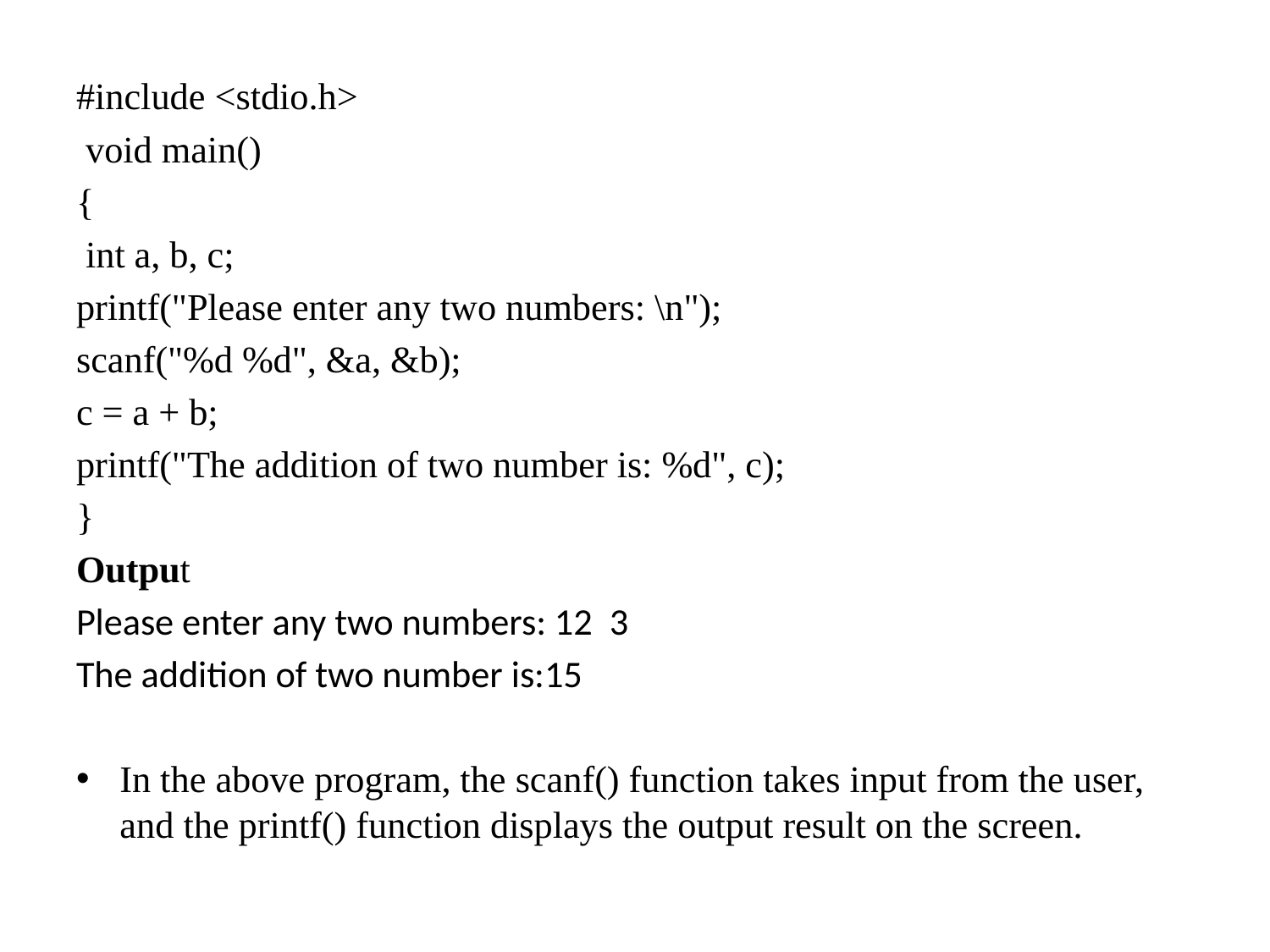

#include <stdio.h>
 void main()
{
 int a, b, c;
printf("Please enter any two numbers: \n");
scanf("%d %d", &a, &b);
c = a + b;
printf("The addition of two number is: %d", c);
}
Output
Please enter any two numbers: 12  3
The addition of two number is:15

In the above program, the scanf() function takes input from the user, and the printf() function displays the output result on the screen.